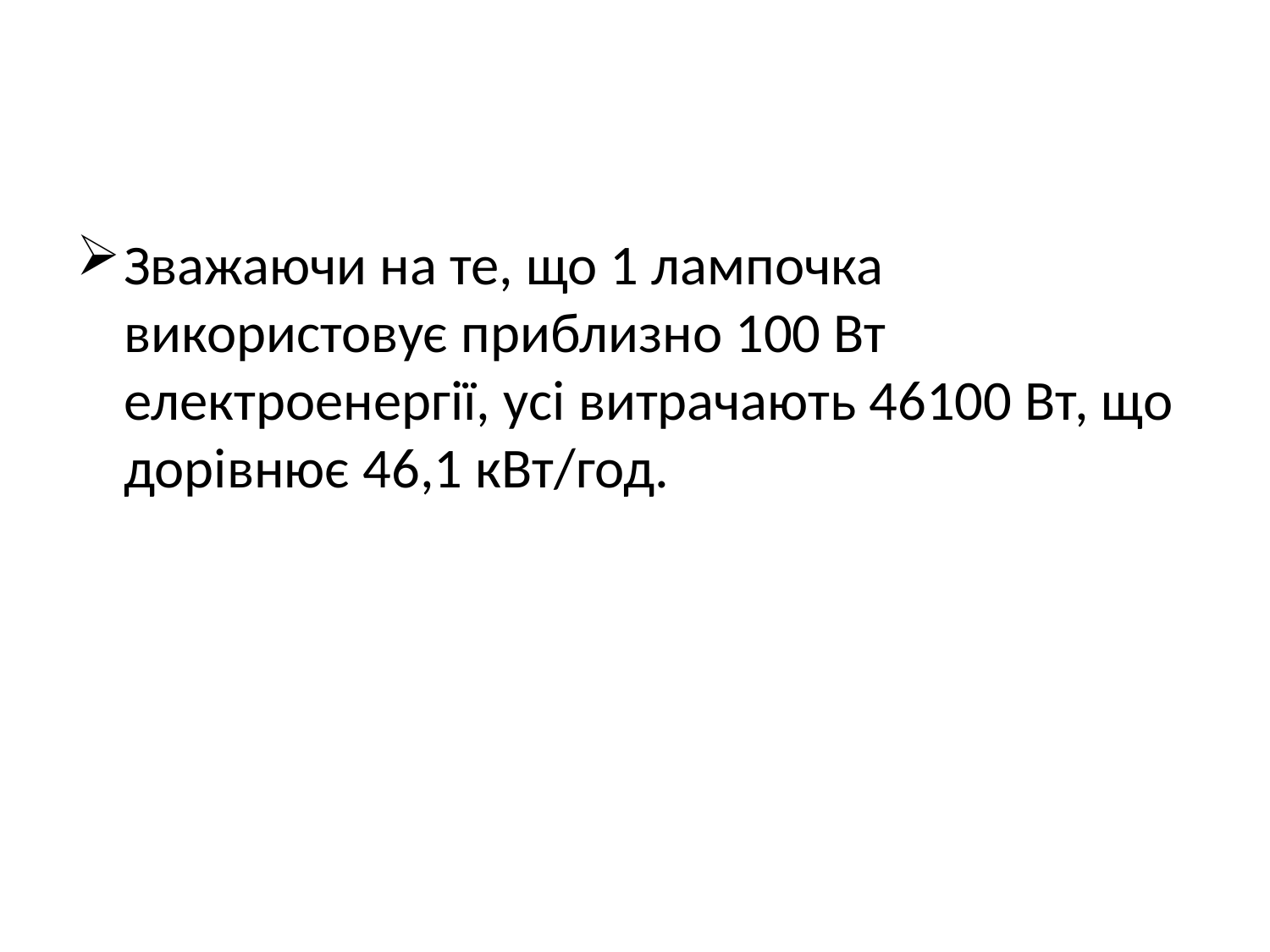

#
Зважаючи на те, що 1 лампочка використовує приблизно 100 Вт електроенергії, усі витрачають 46100 Вт, що дорівнює 46,1 кВт/год.